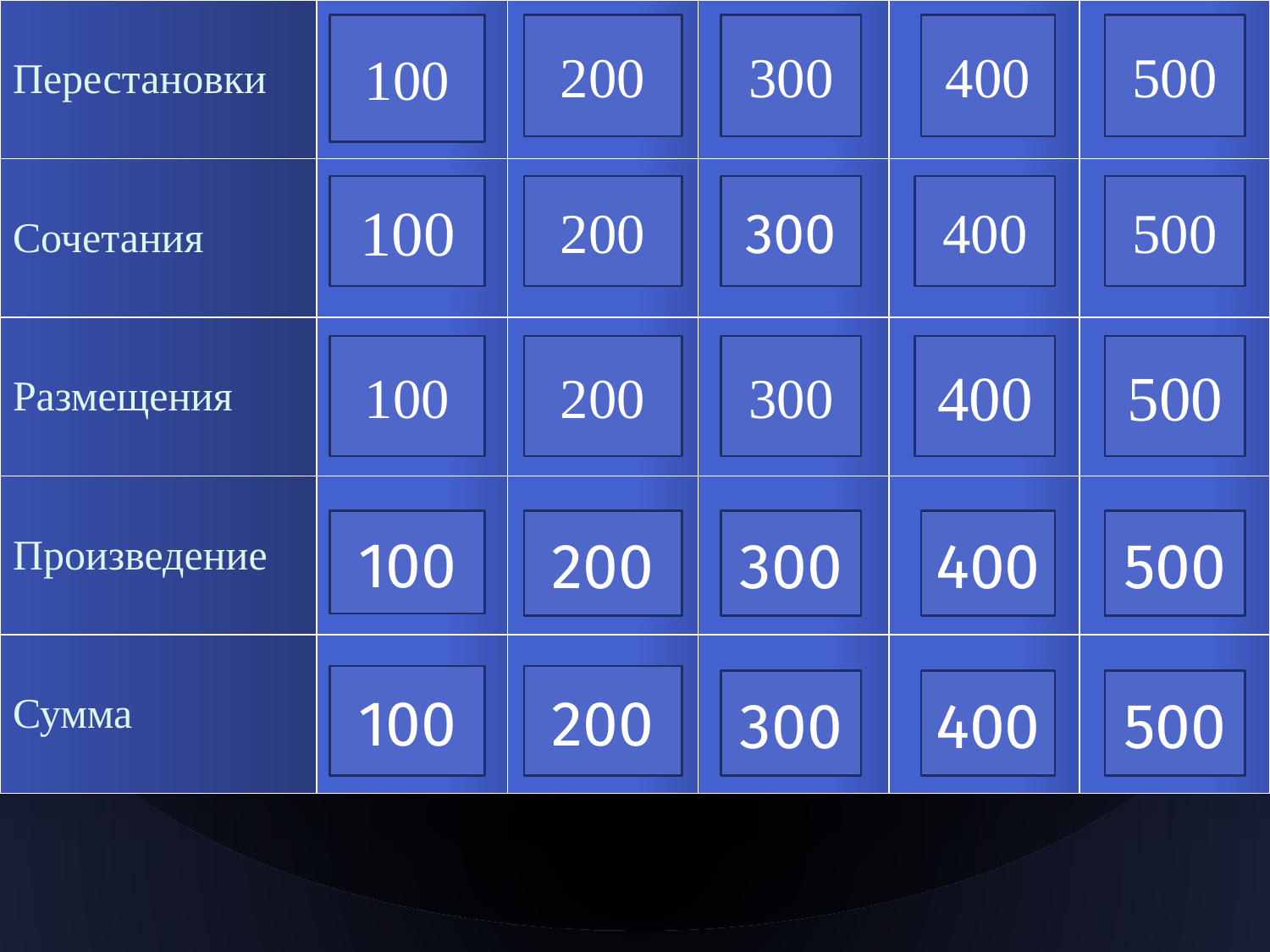

| Перестановки | 100 |  |  |  |  |
| --- | --- | --- | --- | --- | --- |
| Сочетания |  |  |  |  |  |
| Размещения |  |  |  |  |  |
| Произведение |  |  |  |  |  |
| Сумма |  |  |  |  |  |
200
300
400
500
100
100
200
300
400
500
100
200
300
400
500
100
200
300
400
500
100
200
300
400
500